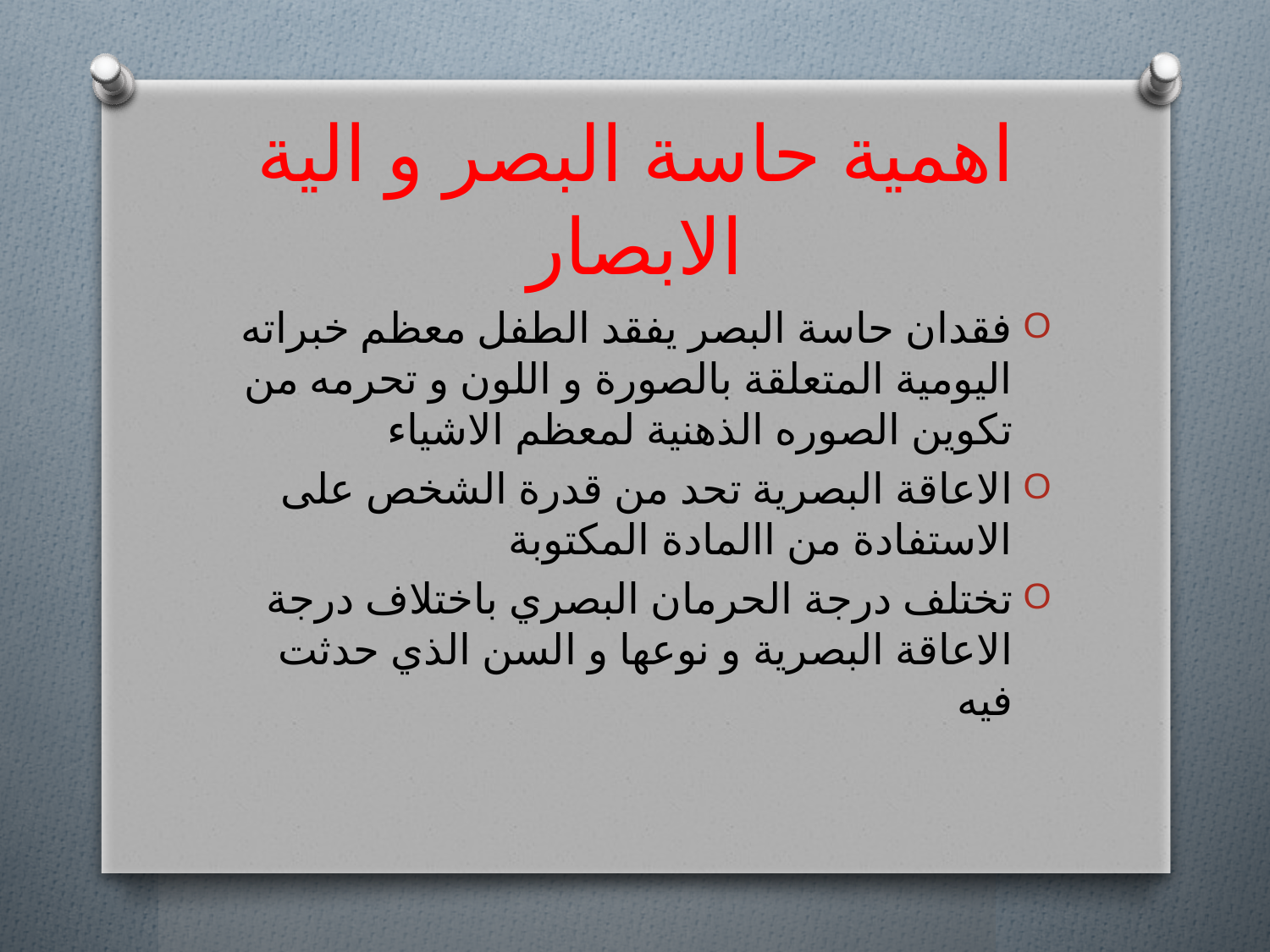

# اهمية حاسة البصر و الية الابصار
فقدان حاسة البصر يفقد الطفل معظم خبراته اليومية المتعلقة بالصورة و اللون و تحرمه من تكوين الصوره الذهنية لمعظم الاشياء
الاعاقة البصرية تحد من قدرة الشخص على الاستفادة من االمادة المكتوبة
تختلف درجة الحرمان البصري باختلاف درجة الاعاقة البصرية و نوعها و السن الذي حدثت فيه